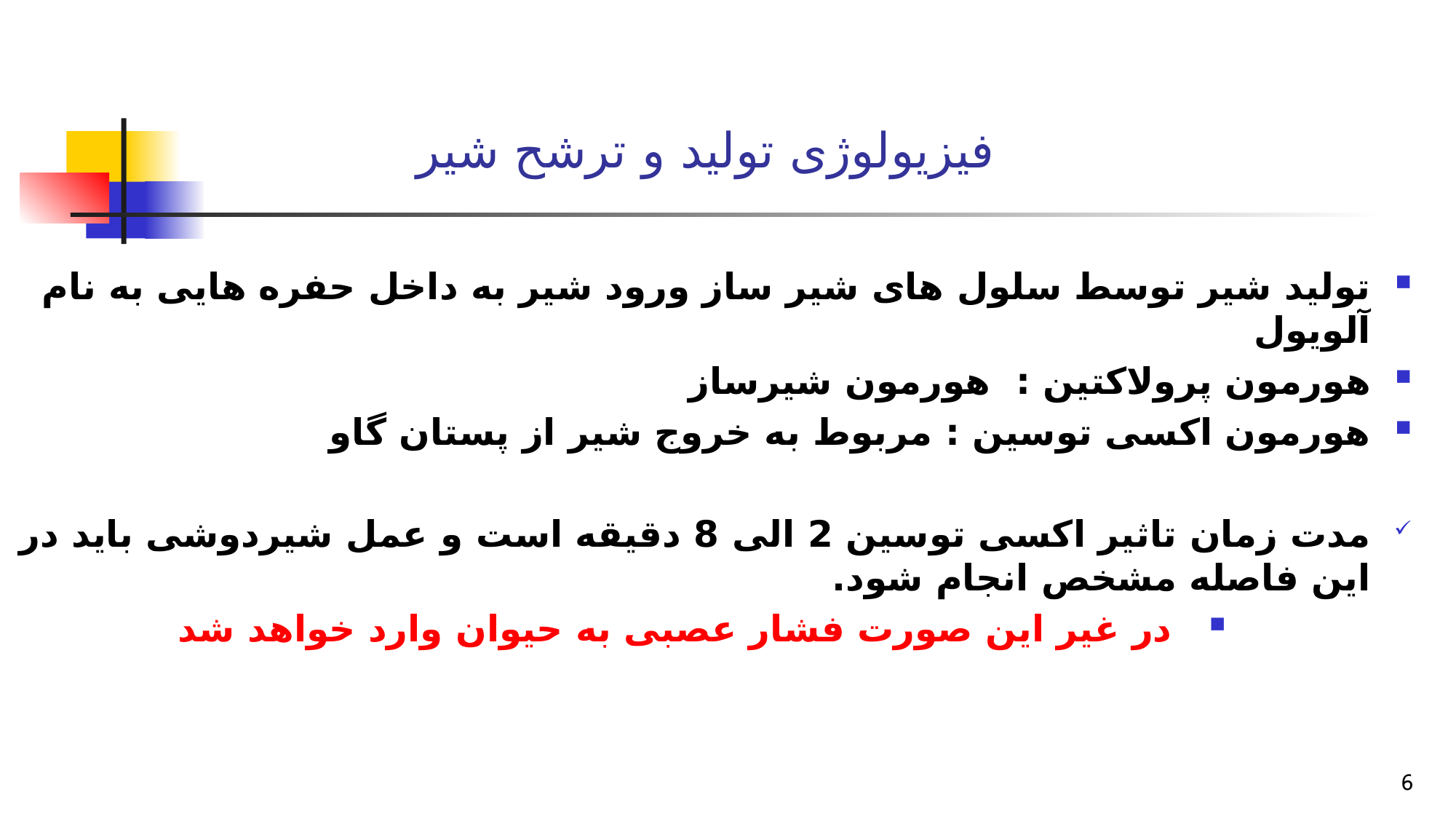

# فیزیولوژی تولید و ترشح شیر

تولید شیر توسط سلول های شیر ساز ورود شیر به داخل حفره هایی به نام آلویول
هورمون پرولاکتین :  هورمون شیرساز
هورمون اکسی توسین : مربوط به خروج شیر از پستان گاو

مدت زمان تاثیر اکسی توسین 2 الی 8 دقیقه است و عمل شیردوشی باید در این فاصله مشخص انجام شود.
 در غیر این صورت فشار عصبی به حیوان وارد خواهد شد
6